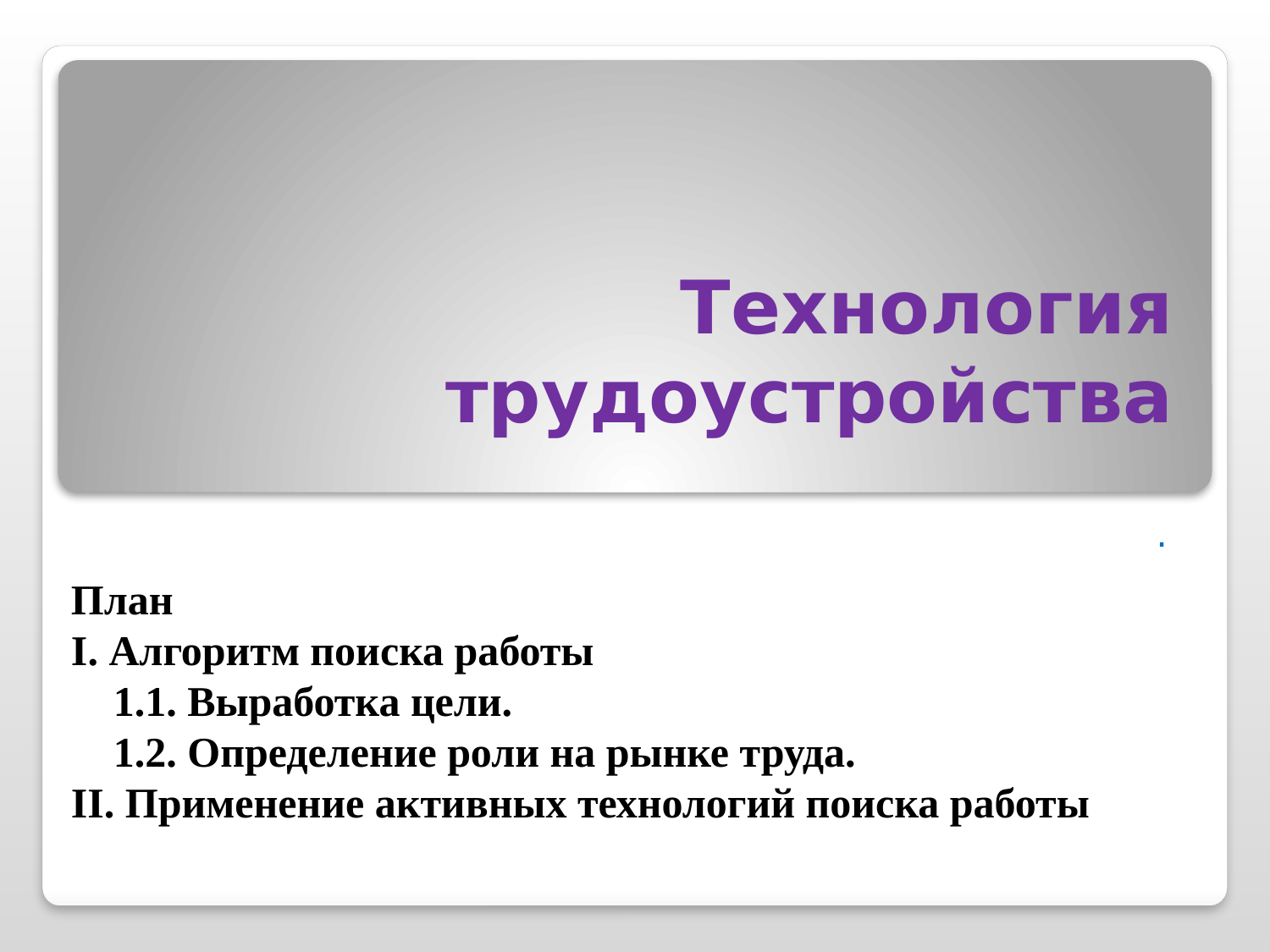

# Технология трудоустройства
.
План
I. Алгоритм поиска работы
    1.1. Выработка цели.
    1.2. Определение роли на рынке труда.
II. Применение активных технологий поиска работы